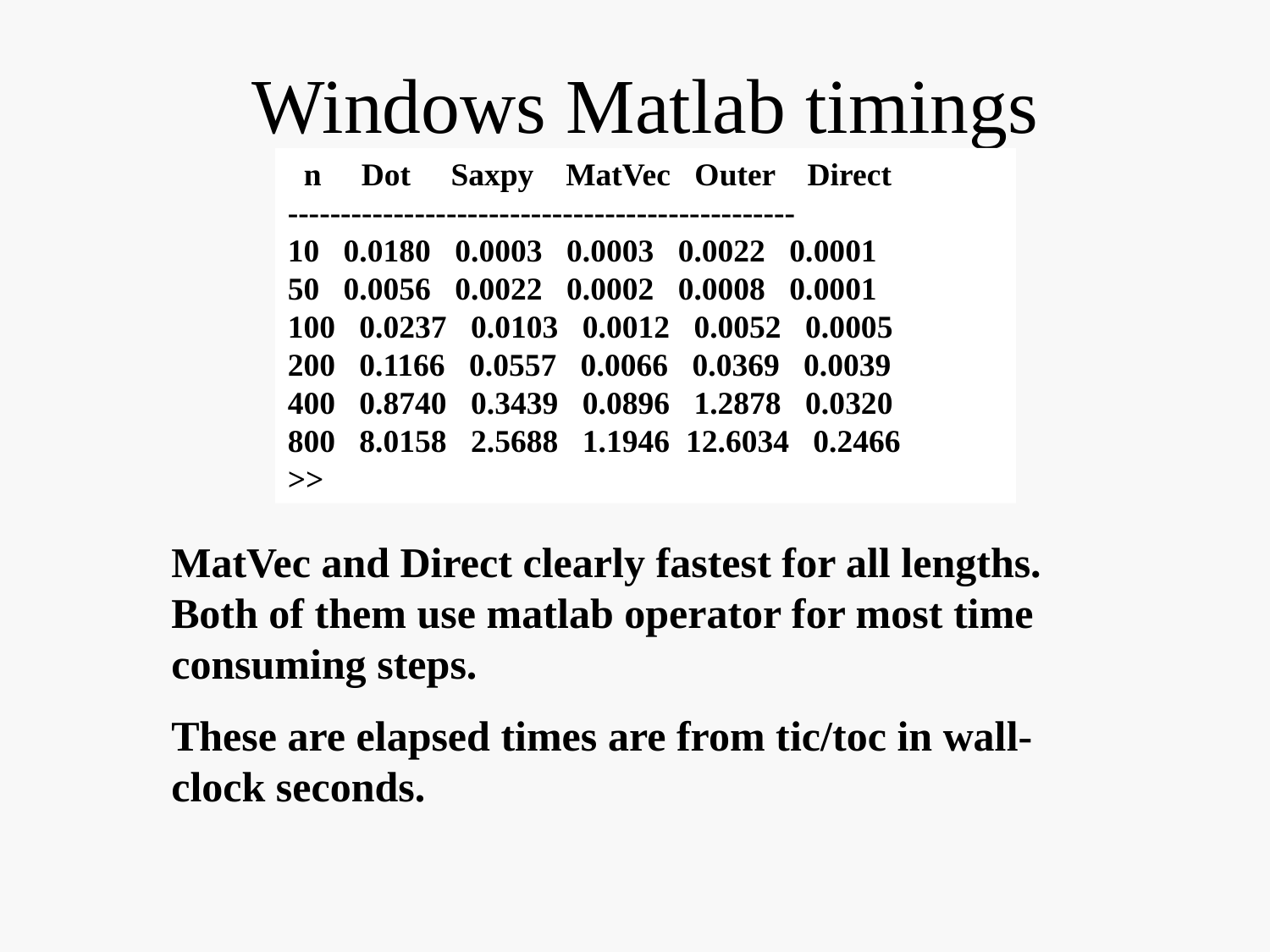

# Windows Matlab timings (running MatBench from text)
  n     Dot     Saxpy    MatVec   Outer    Direct
------------------------------------------------
10   0.0180   0.0003   0.0003   0.0022   0.0001
50   0.0056   0.0022   0.0002   0.0008   0.0001
100   0.0237   0.0103   0.0012   0.0052   0.0005
200   0.1166   0.0557   0.0066   0.0369   0.0039
400   0.8740   0.3439   0.0896   1.2878   0.0320
800   8.0158   2.5688   1.1946  12.6034   0.2466
>>
MatVec and Direct clearly fastest for all lengths.  Both of them use matlab operator for most time consuming steps.
These are elapsed times are from tic/toc in wall-clock seconds.